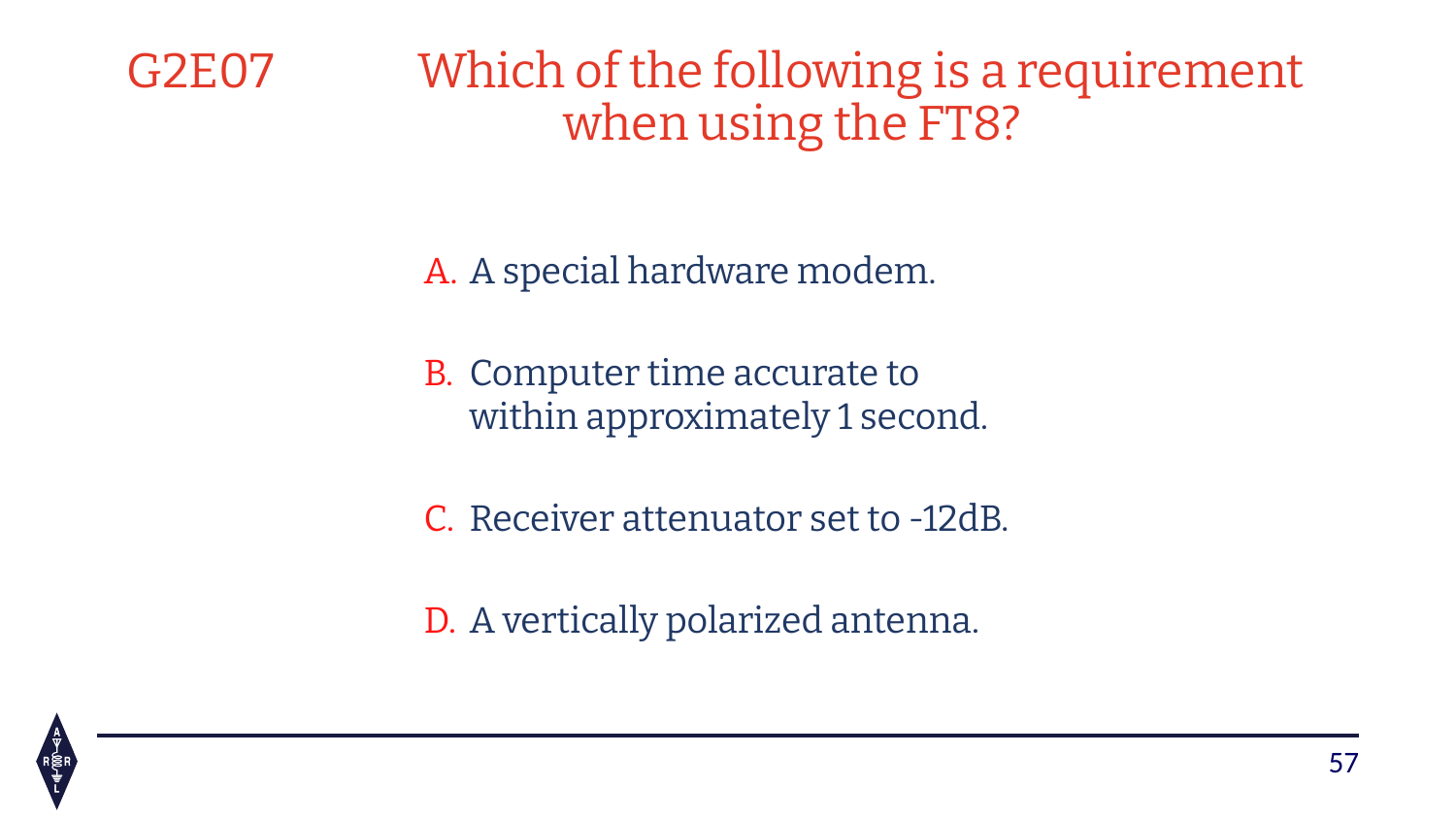

# G2E07	Which of the following is a requirement 			when using the FT8?

A special hardware modem.

Computer time accurate to  within approximately 1 second.

Receiver attenuator set to -12dB.

A vertically polarized antenna.
57